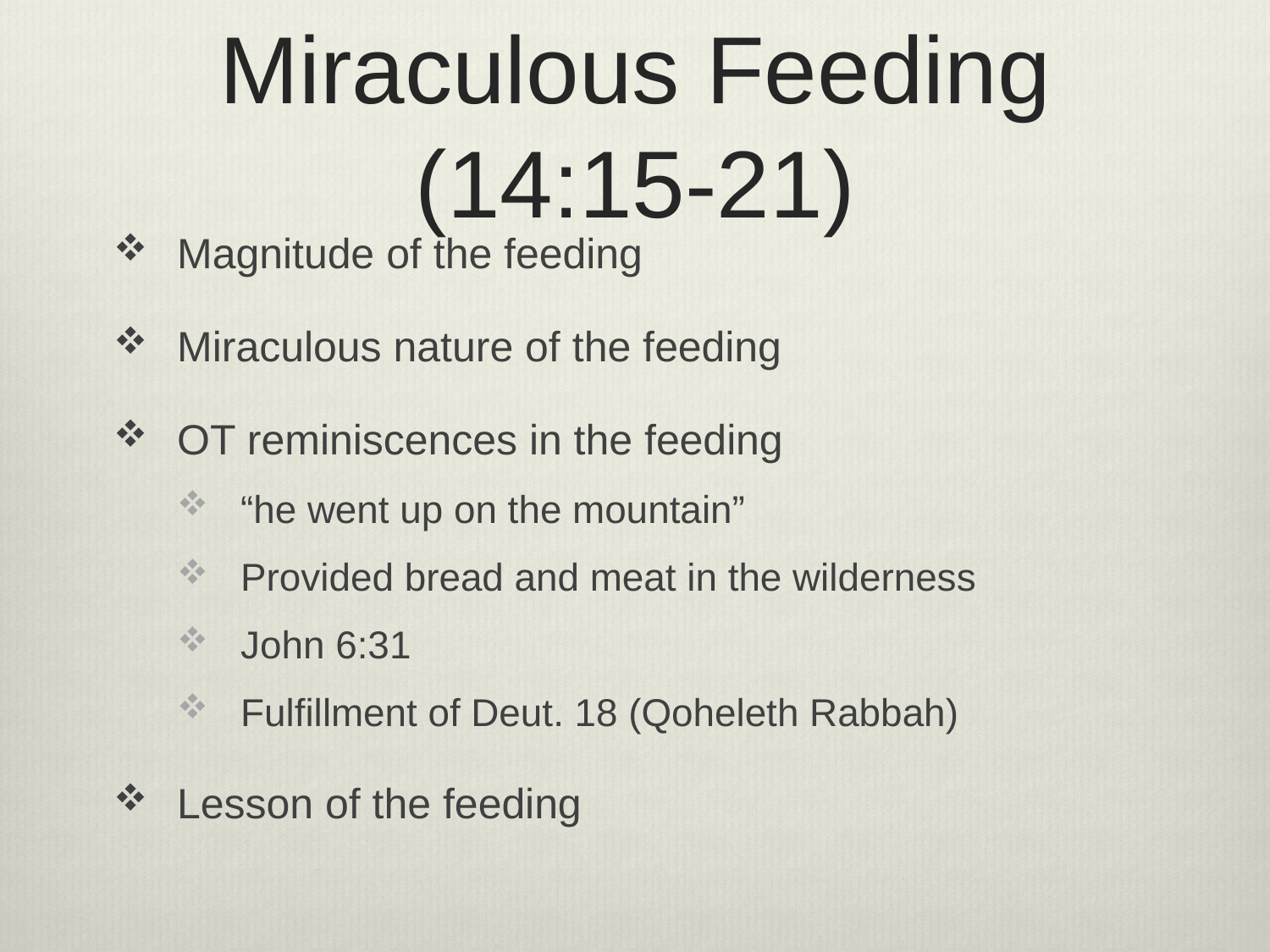

# Miraculous Feeding (14:15-21)
Magnitude of the feeding
Miraculous nature of the feeding
OT reminiscences in the feeding
“he went up on the mountain”
Provided bread and meat in the wilderness
John 6:31
Fulfillment of Deut. 18 (Qoheleth Rabbah)
Lesson of the feeding